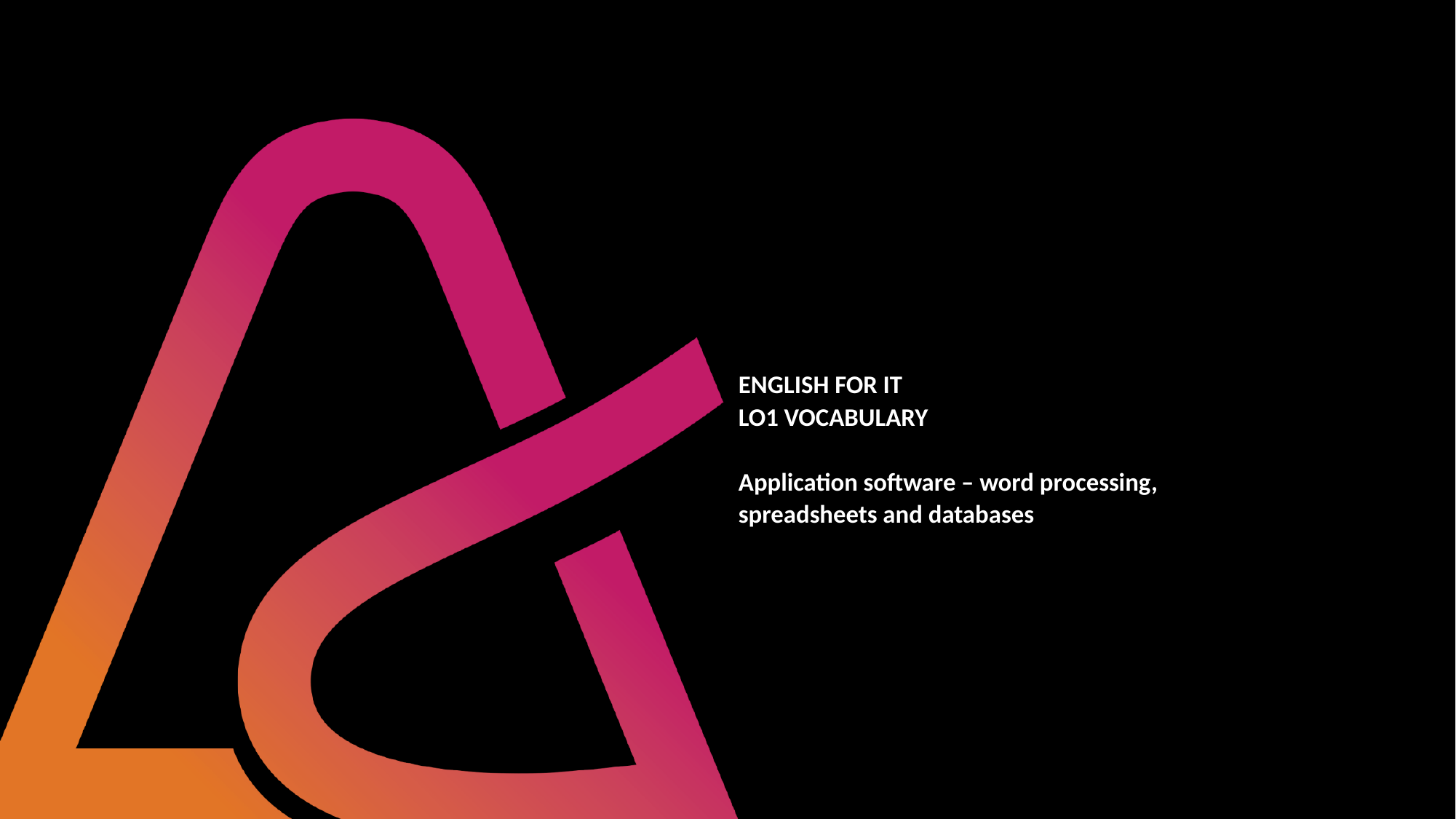

# ENGLISH FOR IT LO1 VOCABULARY Application software – word processing, spreadsheets and databases